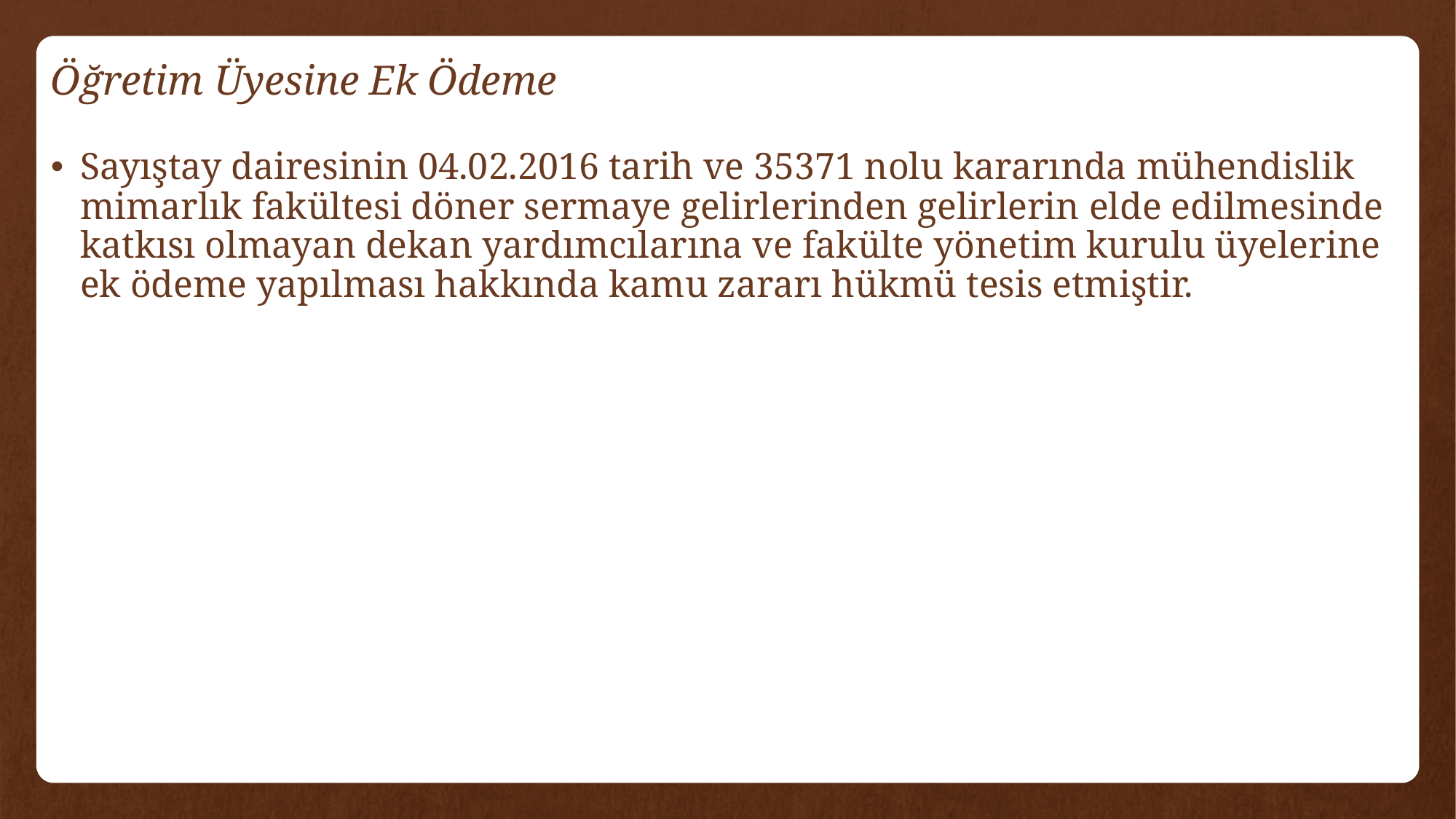

# Öğretim Üyesine Ek Ödeme
Sayıştay dairesinin 04.02.2016 tarih ve 35371 nolu kararında mühendislik mimarlık fakültesi döner sermaye gelirlerinden gelirlerin elde edilmesinde katkısı olmayan dekan yardımcılarına ve fakülte yönetim kurulu üyelerine ek ödeme yapılması hakkında kamu zararı hükmü tesis etmiştir.